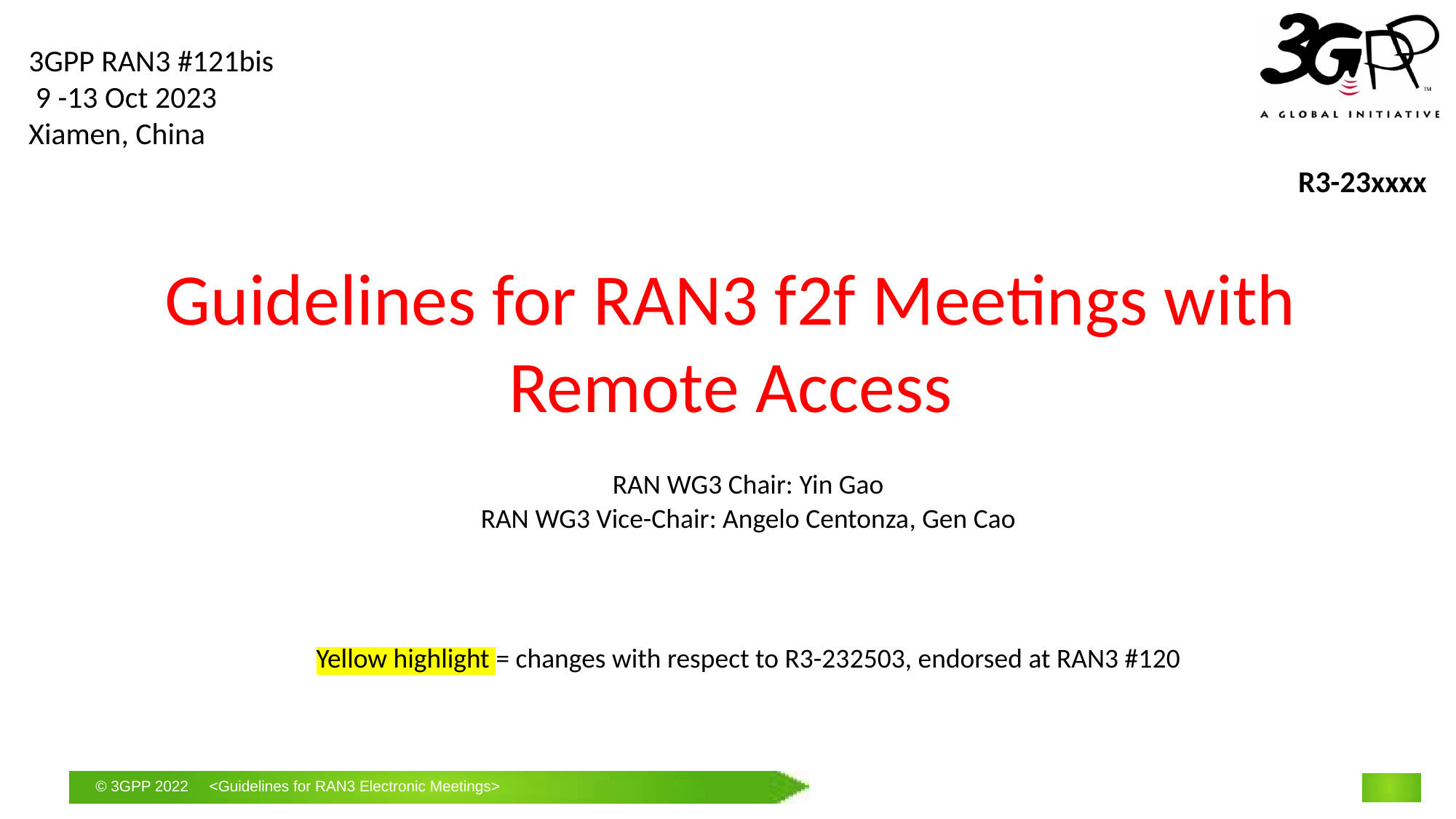

3GPP RAN3 #121bis
 9 -13 Oct 2023
Xiamen, China
R3-23xxxx
# Guidelines for RAN3 f2f Meetings with Remote Access
RAN WG3 Chair: Yin Gao
RAN WG3 Vice-Chair: Angelo Centonza, Gen Cao

Yellow highlight = changes with respect to R3-232503, endorsed at RAN3 #120
1